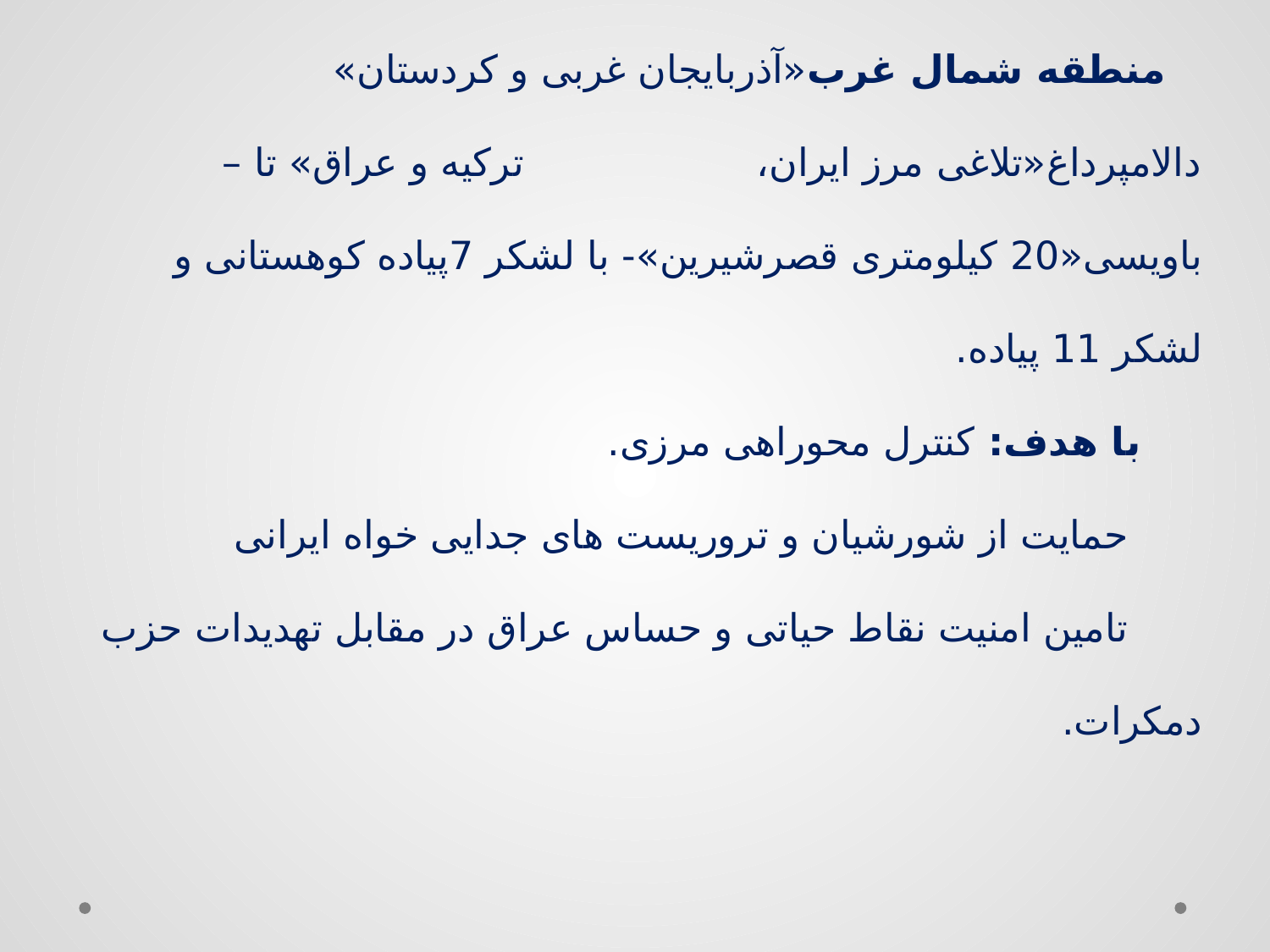

# محورهای پیشروی و اهداف عملیات ارتش عراق منطقه شمال غرب«آذربایجان غربی و کردستان» دالامپرداغ«تلاغی مرز ایران،                   ترکیه و عراق» تا – باویسی«20 کیلومتری قصرشیرین»- با لشکر 7پیاده کوهستانی و لشکر 11 پیاده. با هدف: کنترل محوراهی مرزی. حمایت از شورشیان و تروریست های جدایی خواه ایرانی تامین امنیت نقاط حیاتی و حساس عراق در مقابل تهدیدات حزب دمکرات.